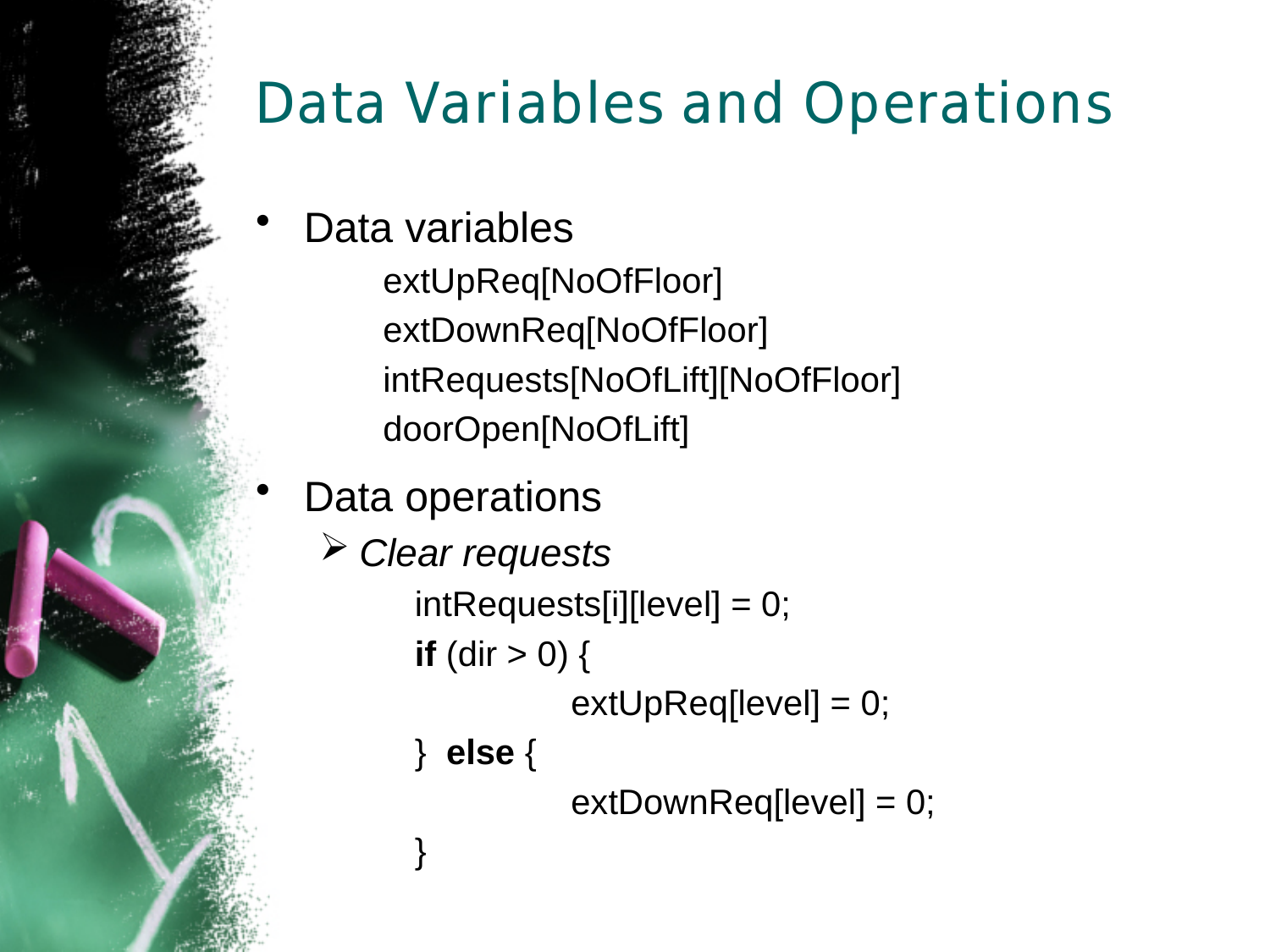

# Data Variables and Operations
Data variables
extUpReq[NoOfFloor]
extDownReq[NoOfFloor]
intRequests[NoOfLift][NoOfFloor]
doorOpen[NoOfLift]
Data operations
Clear requests
	intRequests[i][level] = 0;
	if (dir > 0) {
		   extUpReq[level] = 0;
	}  else {
		   extDownReq[level] = 0;
	}